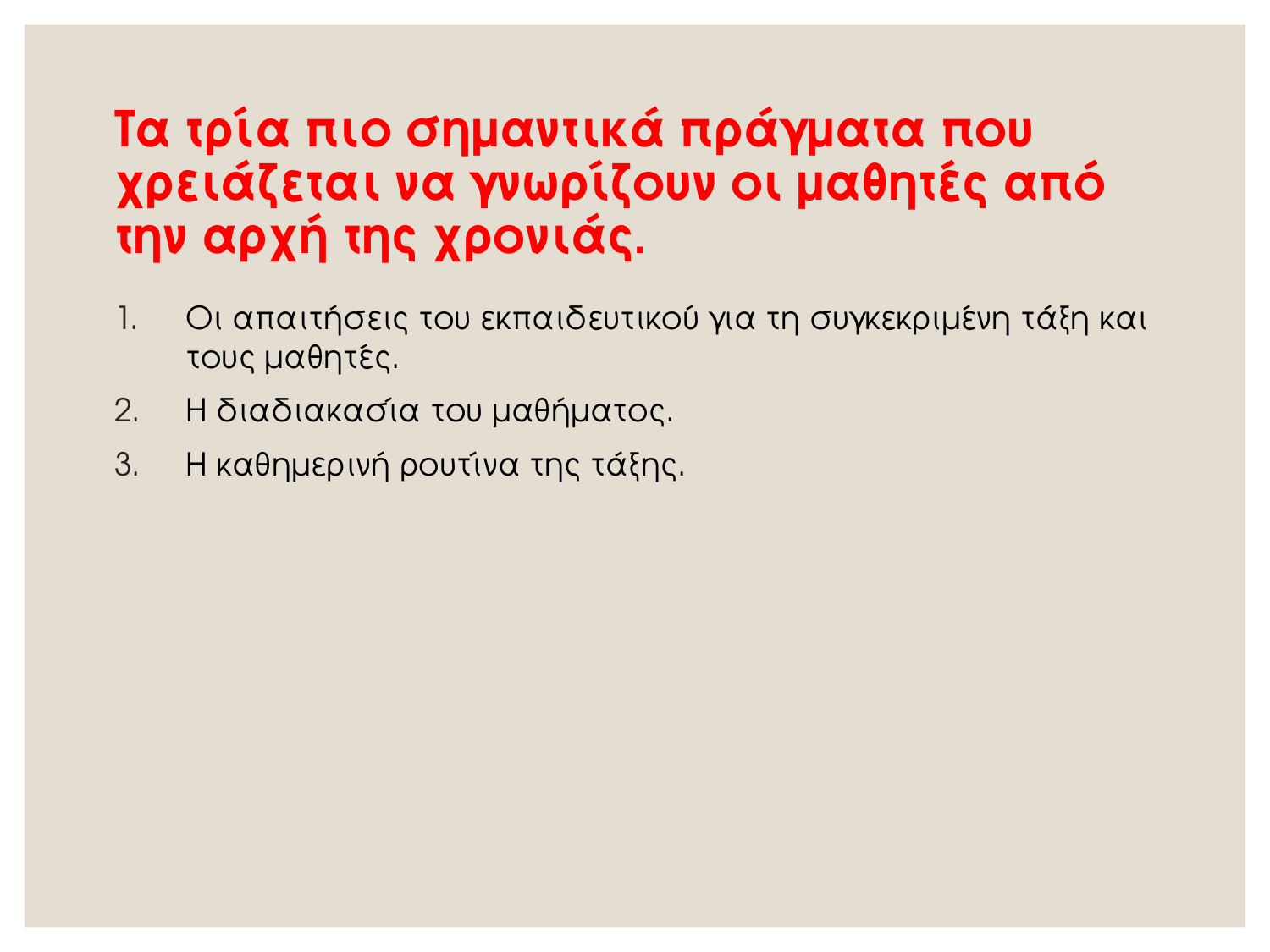

# Τα τρία πιο σημαντικά πράγματα που χρειάζεται να γνωρίζουν οι μαθητές από την αρχή της χρονιάς.
Οι απαιτήσεις του εκπαιδευτικού για τη συγκεκριμένη τάξη και τους μαθητές.
Η διαδιακασία του μαθήματος.
Η καθημερινή ρουτίνα της τάξης.